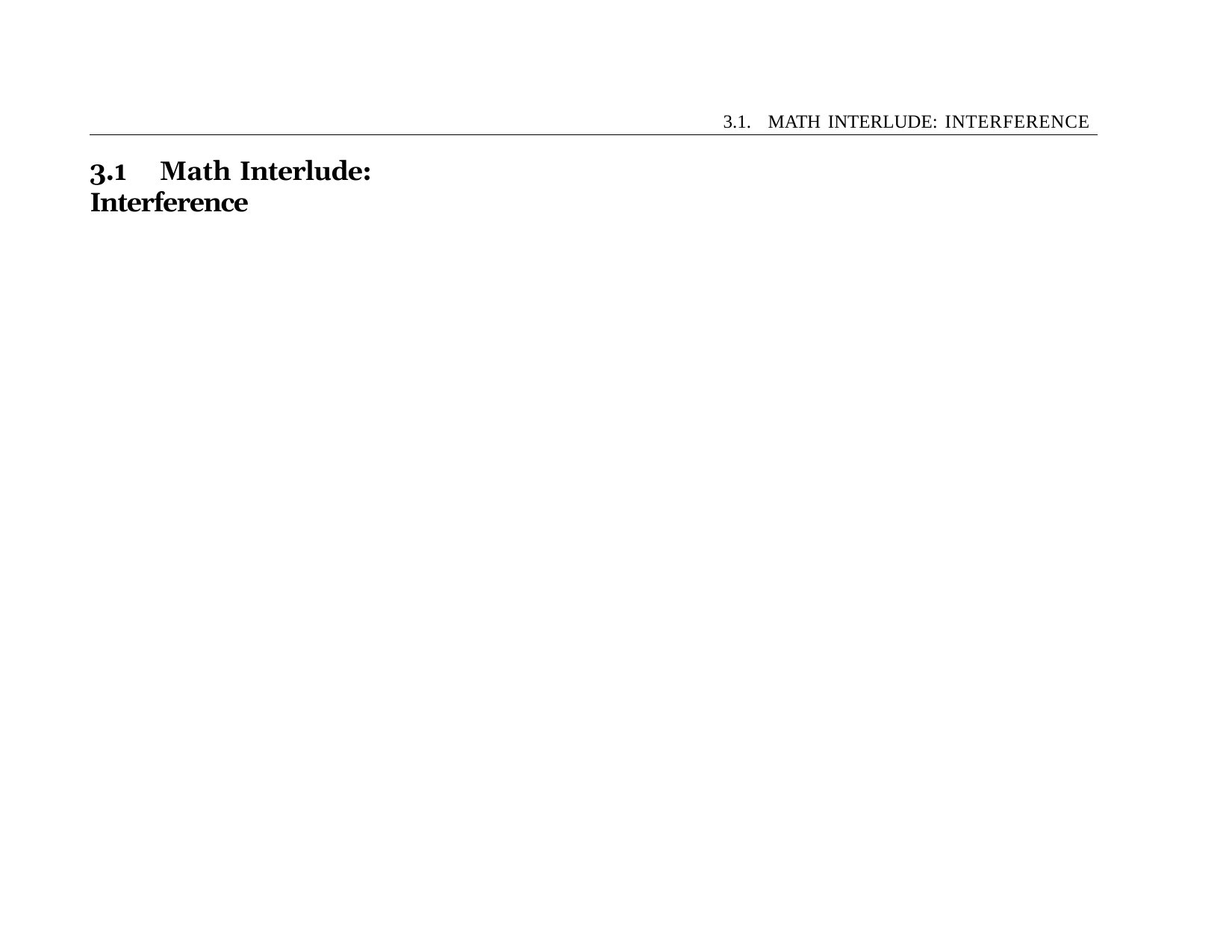

3.1.  MATH INTERLUDE: INTERFERENCE

3.1	Math Interlude: Interference